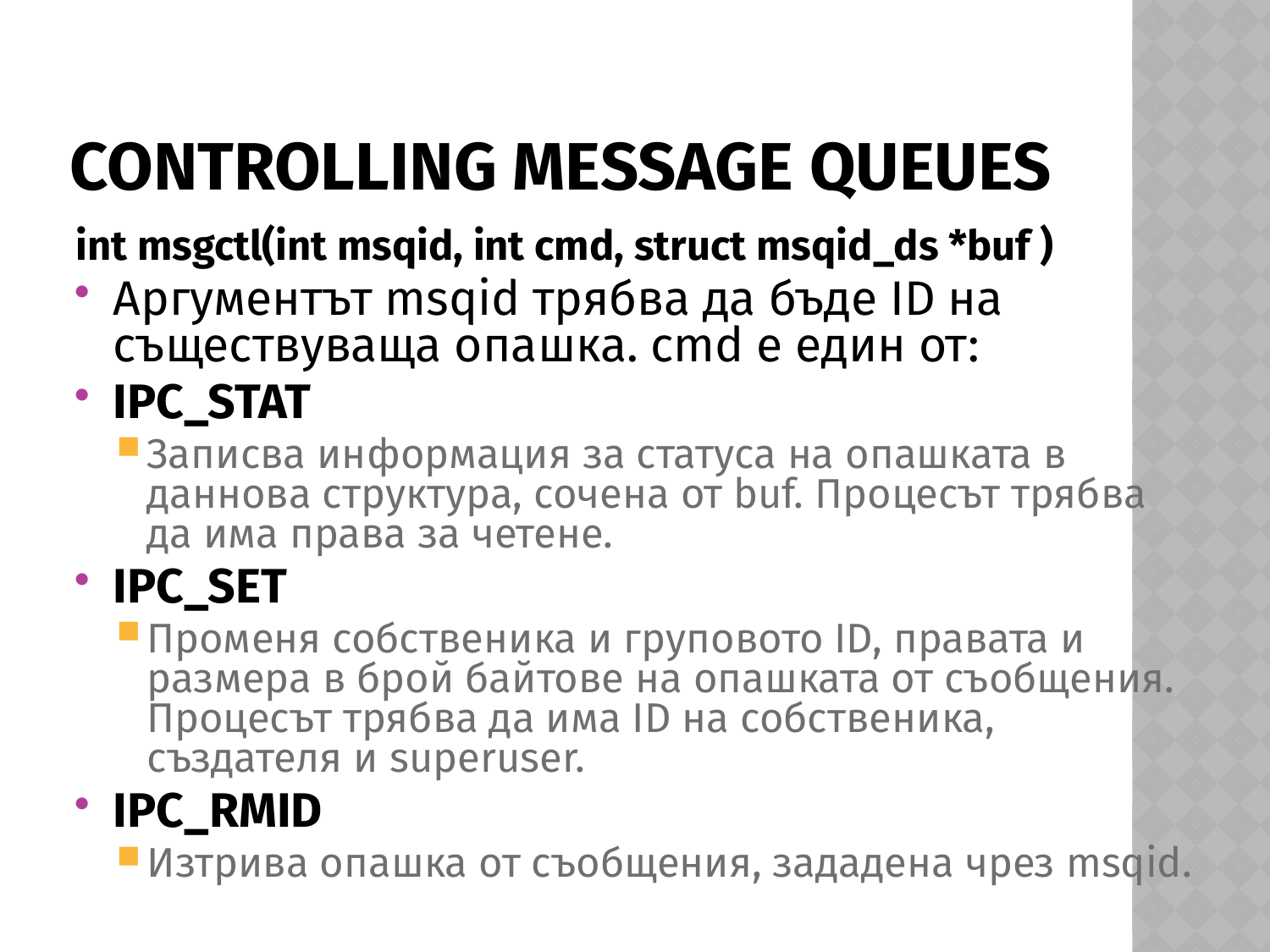

# Controlling message queues
int msgctl(int msqid, int cmd, struct msqid_ds *buf )
Аргументът msqid трябва да бъде ID на съществуваща опашка. cmd е един от:
IPC_STAT
Записва информация за статуса на опашката в даннова структура, сочена от buf. Процесът трябва да има права за четене.
IPC_SET
Променя собственика и груповото ID, правата и размера в брой байтове на опашката от съобщения. Процесът трябва да има ID на собственика, създателя и superuser.
IPC_RMID
Изтрива опашка от съобщения, зададена чрез msqid.